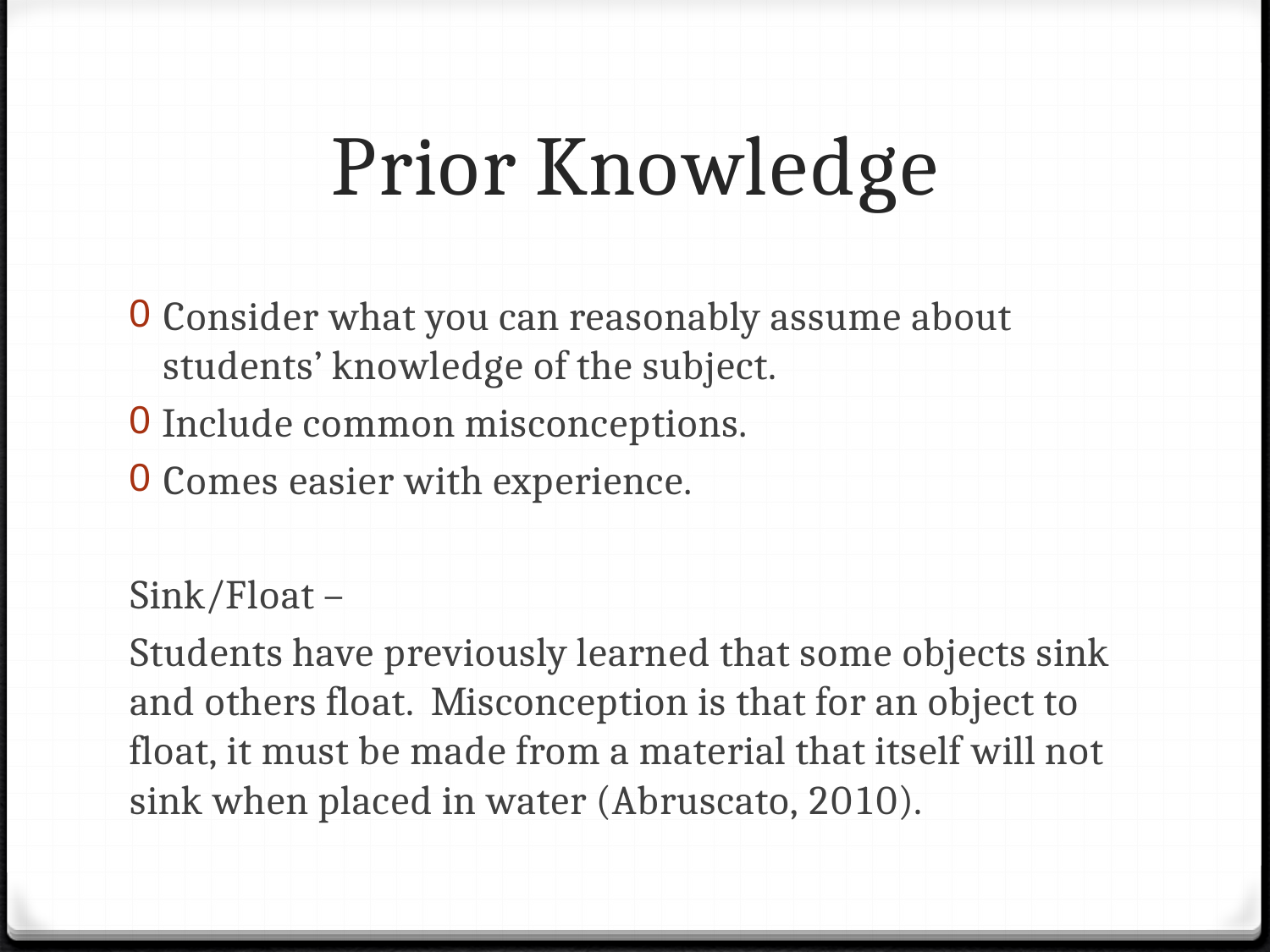

# Prior Knowledge
Consider what you can reasonably assume about students’ knowledge of the subject.
Include common misconceptions.
Comes easier with experience.

Sink/Float –
Students have previously learned that some objects sink and others float.  Misconception is that for an object to float, it must be made from a material that itself will not sink when placed in water (Abruscato, 2010).